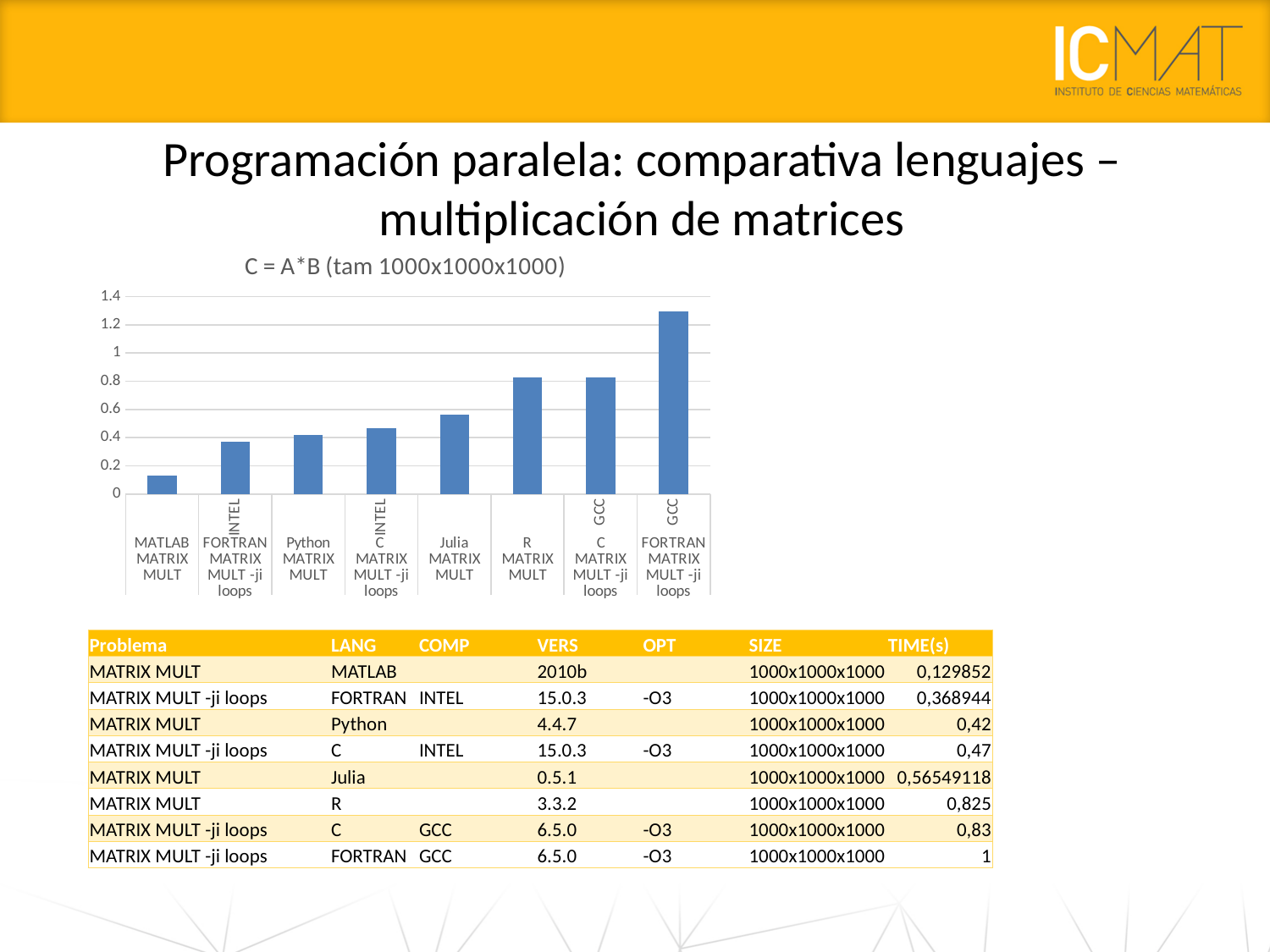

# Programación paralela: comparativa lenguajes – multiplicación de matrices

### Chart: C = A*B (tam 1000x1000x1000)

| Category |  |
|---|---|
|  | 0.129852 |
| INTEL | 0.368944 |
|  | 0.42 |
| INTEL | 0.47 |
|  | 0.565491182 |
|  | 0.825 |
| GCC | 0.83 |
| GCC | 1.292804 |
| Problema | LANG | COMP | VERS | OPT | SIZE | TIME(s) |
| --- | --- | --- | --- | --- | --- | --- |
| MATRIX MULT | MATLAB |  | 2010b |  | 1000x1000x1000 | 0,129852 |
| MATRIX MULT -ji loops | FORTRAN | INTEL | 15.0.3 | -O3 | 1000x1000x1000 | 0,368944 |
| MATRIX MULT | Python |  | 4.4.7 |  | 1000x1000x1000 | 0,42 |
| MATRIX MULT -ji loops | C | INTEL | 15.0.3 | -O3 | 1000x1000x1000 | 0,47 |
| MATRIX MULT | Julia |  | 0.5.1 |  | 1000x1000x1000 | 0,56549118 |
| MATRIX MULT | R |  | 3.3.2 |  | 1000x1000x1000 | 0,825 |
| MATRIX MULT -ji loops | C | GCC | 6.5.0 | -O3 | 1000x1000x1000 | 0,83 |
| MATRIX MULT -ji loops | FORTRAN | GCC | 6.5.0 | -O3 | 1000x1000x1000 | 1 |